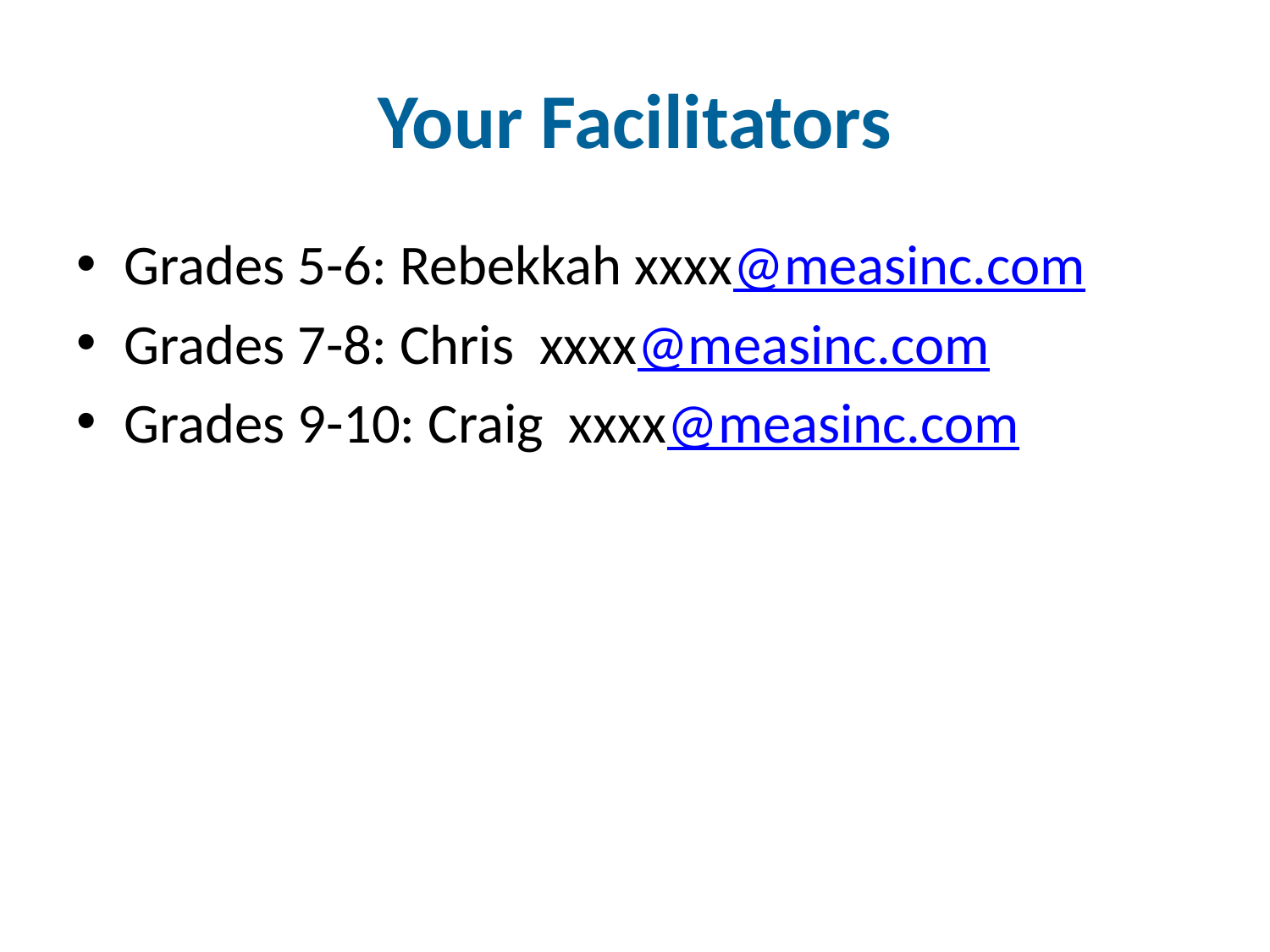

# Your Facilitators
Grades 5-6: Rebekkah xxxx@measinc.com
Grades 7-8: Chris  xxxx@measinc.com
Grades 9-10: Craig  xxxx@measinc.com